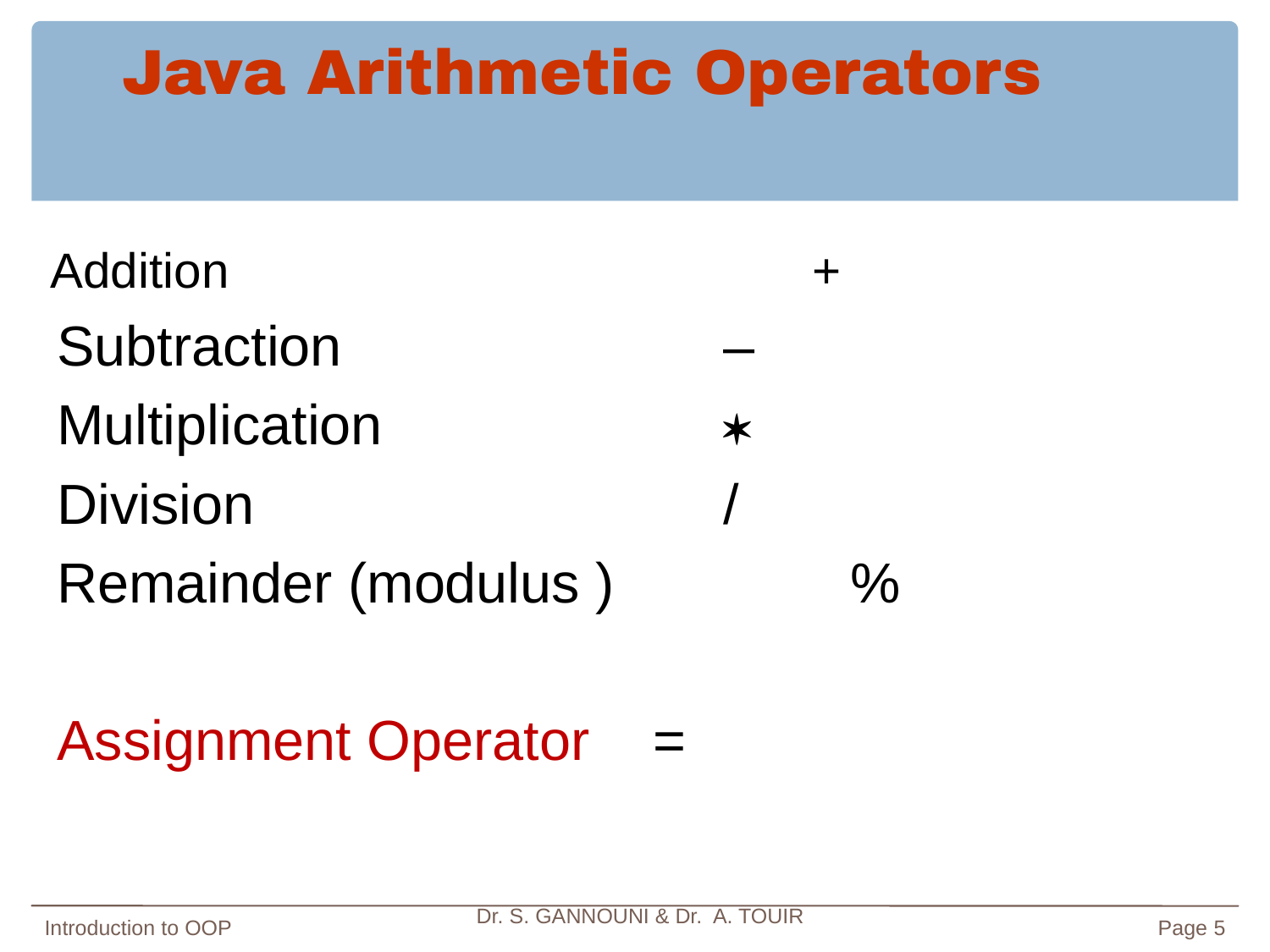

# Java Arithmetic Operators
 	Addition					+
Subtraction				–
Multiplication			∗
Division				/
Remainder (modulus )		%

Assignment Operator    =
Introduction to OOP
Dr. S. GANNOUNI & Dr.  A. TOUIR

Page 5